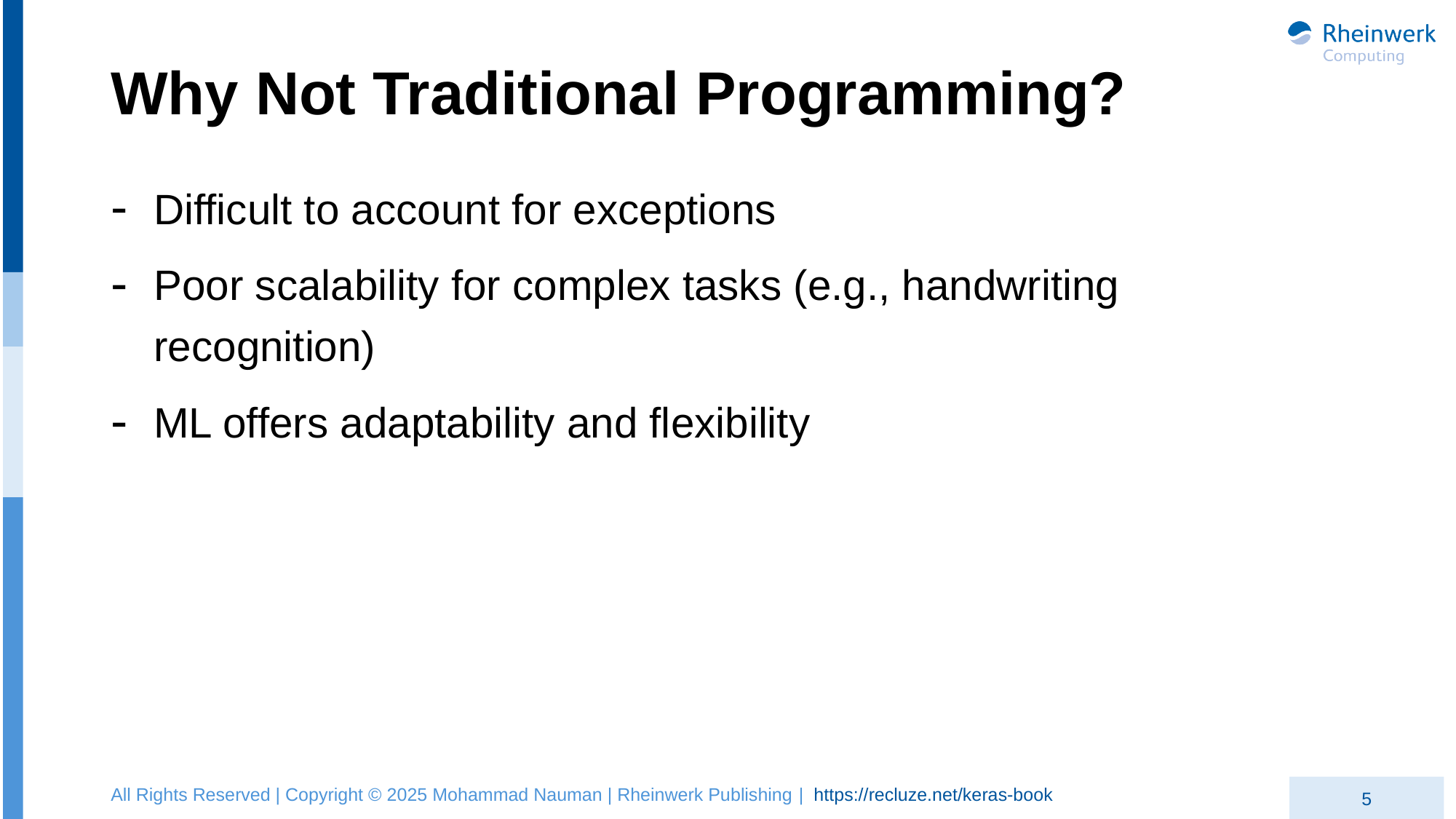

# Why Not Traditional Programming?
Difficult to account for exceptions
Poor scalability for complex tasks (e.g., handwriting recognition)
ML offers adaptability and flexibility